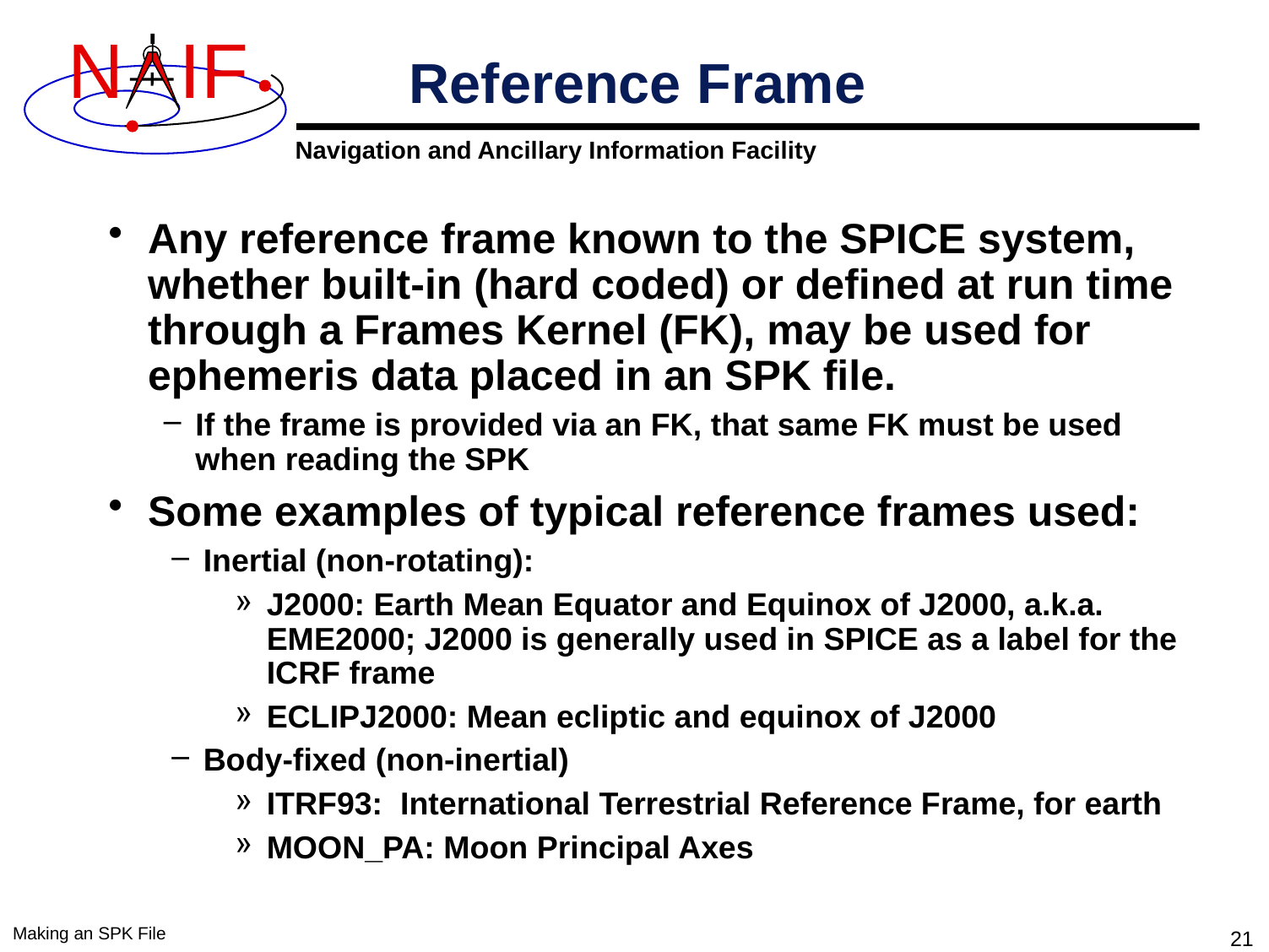

# Reference Frame
Any reference frame known to the SPICE system, whether built-in (hard coded) or defined at run time through a Frames Kernel (FK), may be used for ephemeris data placed in an SPK file.
If the frame is provided via an FK, that same FK must be used when reading the SPK
Some examples of typical reference frames used:
Inertial (non-rotating):
J2000: Earth Mean Equator and Equinox of J2000, a.k.a. EME2000; J2000 is generally used in SPICE as a label for the ICRF frame
ECLIPJ2000: Mean ecliptic and equinox of J2000
Body-fixed (non-inertial)
ITRF93:  International Terrestrial Reference Frame, for earth
MOON_PA: Moon Principal Axes
Making an SPK File
21